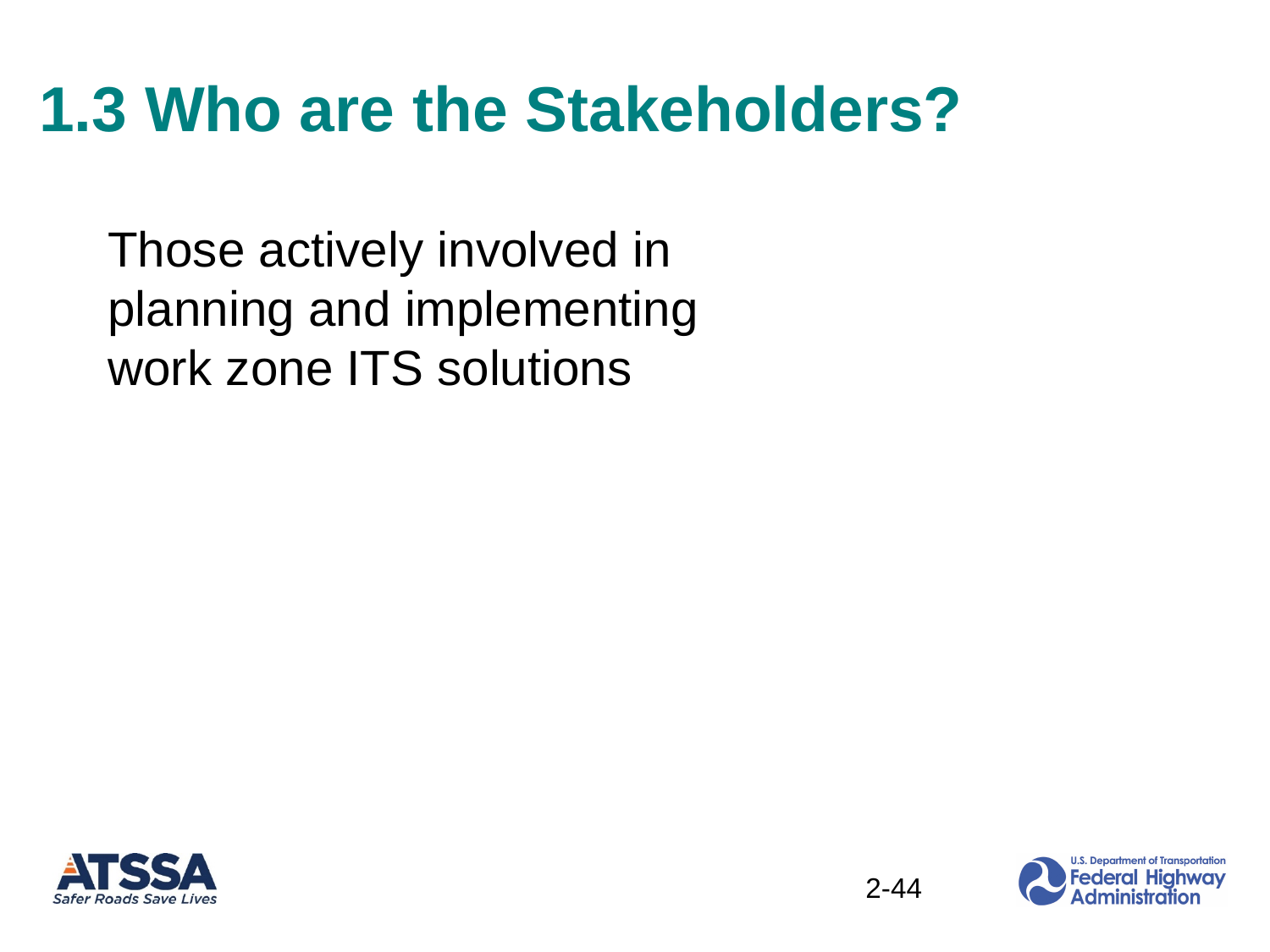

# 1.3 Who are the Stakeholders?
Those actively involved in planning and implementing work zone ITS solutions